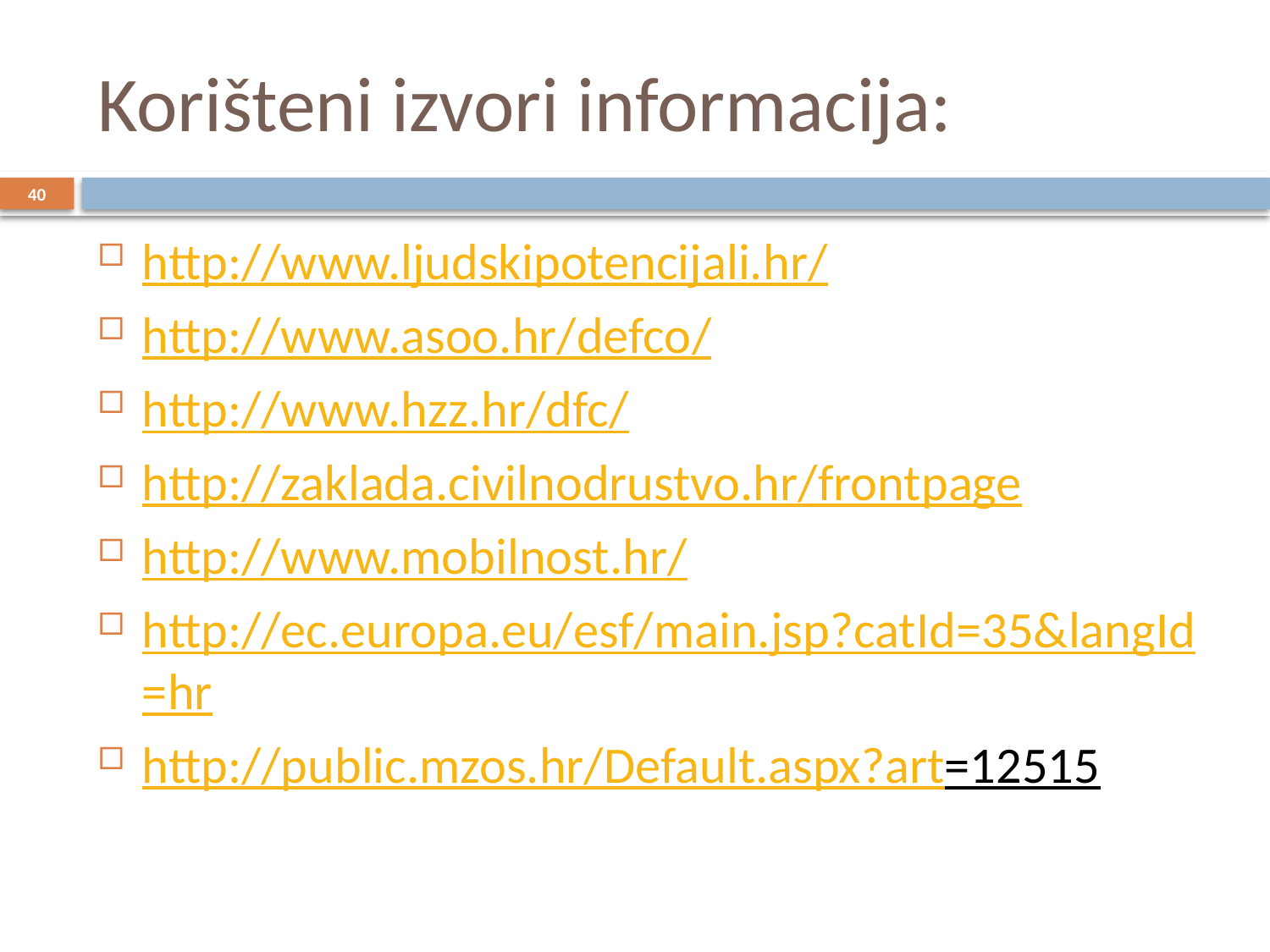

# Korišteni izvori informacija:
40
http://www.ljudskipotencijali.hr/
http://www.asoo.hr/defco/
http://www.hzz.hr/dfc/
http://zaklada.civilnodrustvo.hr/frontpage
http://www.mobilnost.hr/
http://ec.europa.eu/esf/main.jsp?catId=35&langId=hr
http://public.mzos.hr/Default.aspx?art=12515